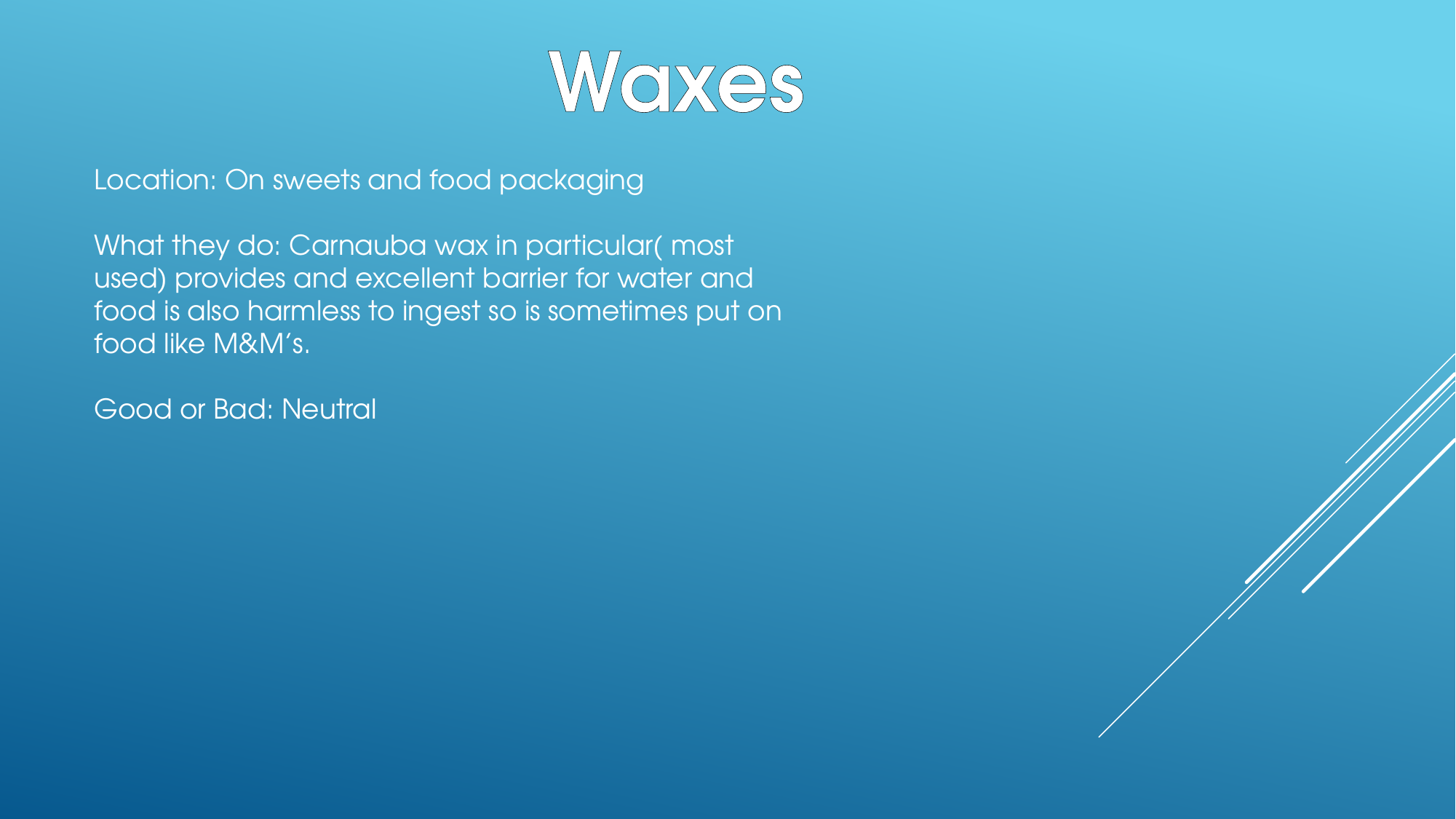

Waxes
Location: On sweets and food packaging

What they do: Carnauba wax in particular( most used) provides and excellent barrier for water and food is also harmless to ingest so is sometimes put on food like M&M’s.

Good or Bad: Neutral